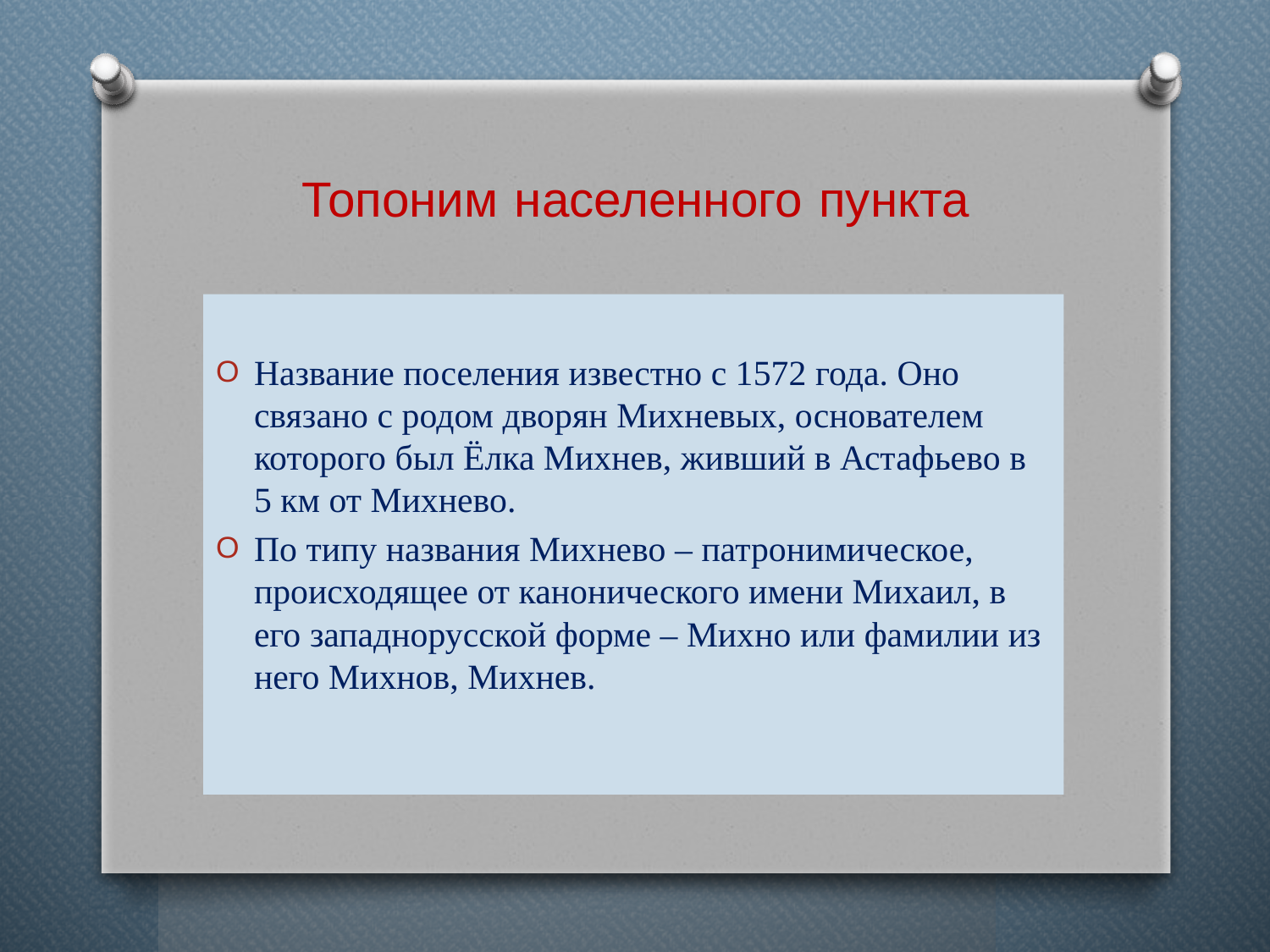

# Топоним населенного пункта

Название поселения известно с 1572 года. Оно связано с родом дворян Михневых, основателем которого был Ёлка Михнев, живший в Астафьево в 5 км от Михнево.
По типу названия Михнево – патронимическое, происходящее от канонического имени Михаил, в его западнорусской форме – Михно или фамилии из него Михнов, Михнев.